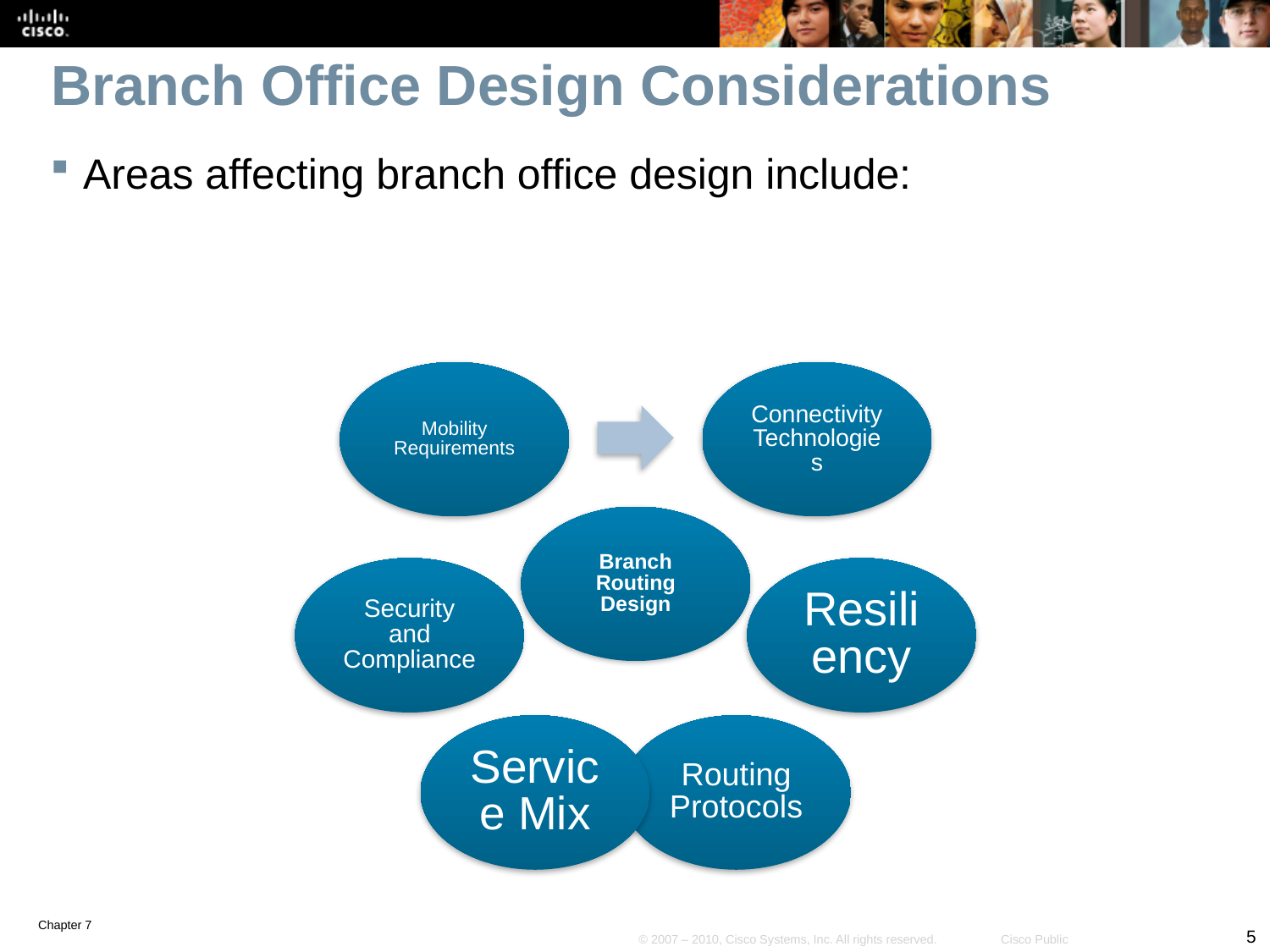

# Branch Office Design Considerations
Areas affecting branch office design include:
Branch Routing Design
Connectivity Technologies
Resiliency
Routing Protocols
Service Mix
Security and Compliance
Mobility Requirements